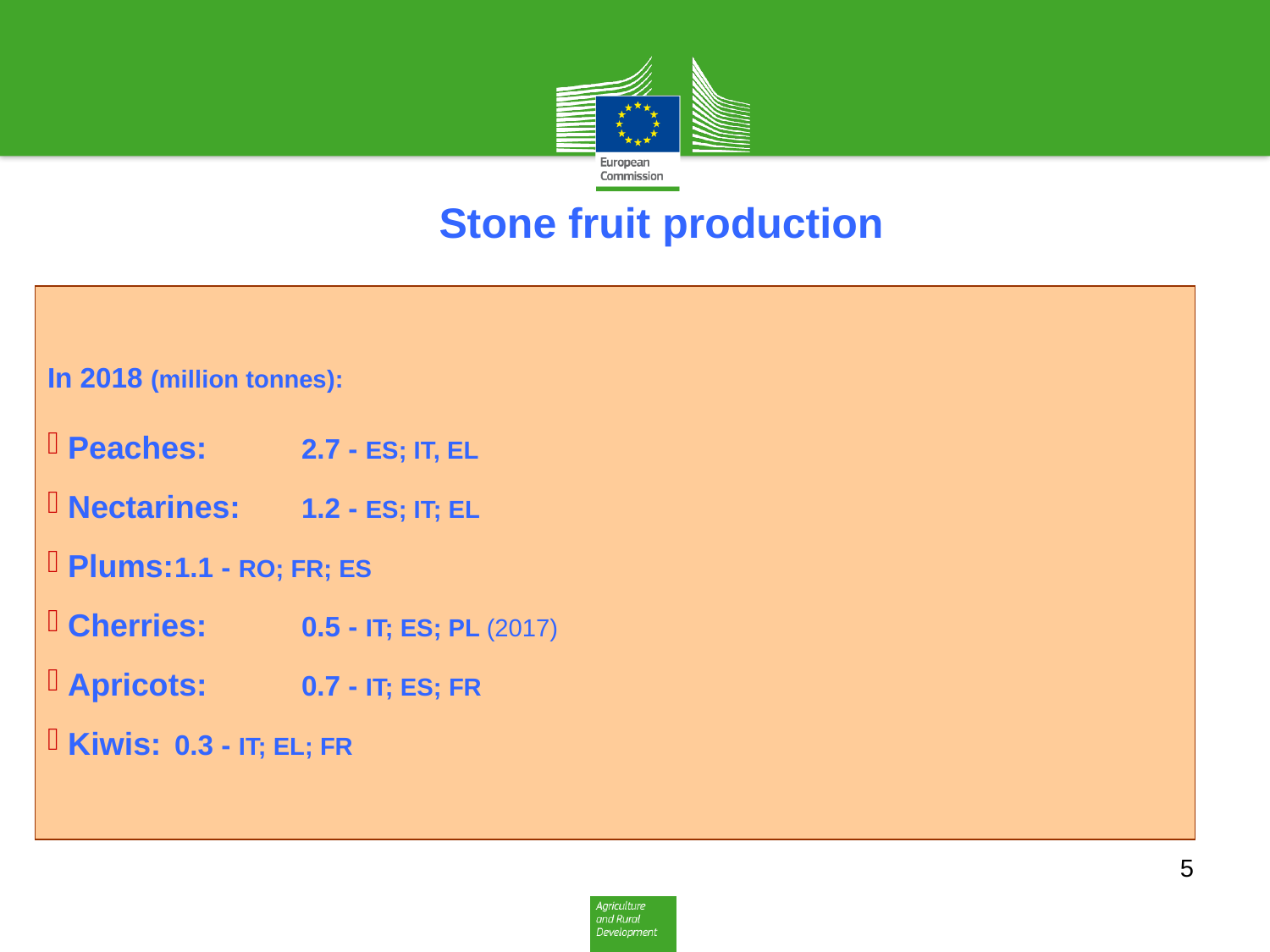

# Stone fruit production

In 2018 (million tonnes):

 Peaches:	2.7 - ES; IT, EL
 Nectarines:	1.2 - ES; IT; EL
 Plums:	1.1 - RO; FR; ES
 Cherries:	0.5 - IT; ES; PL (2017)
 Apricots:	0.7 - IT; ES; FR
 Kiwis:	0.3 - IT; EL; FR

5